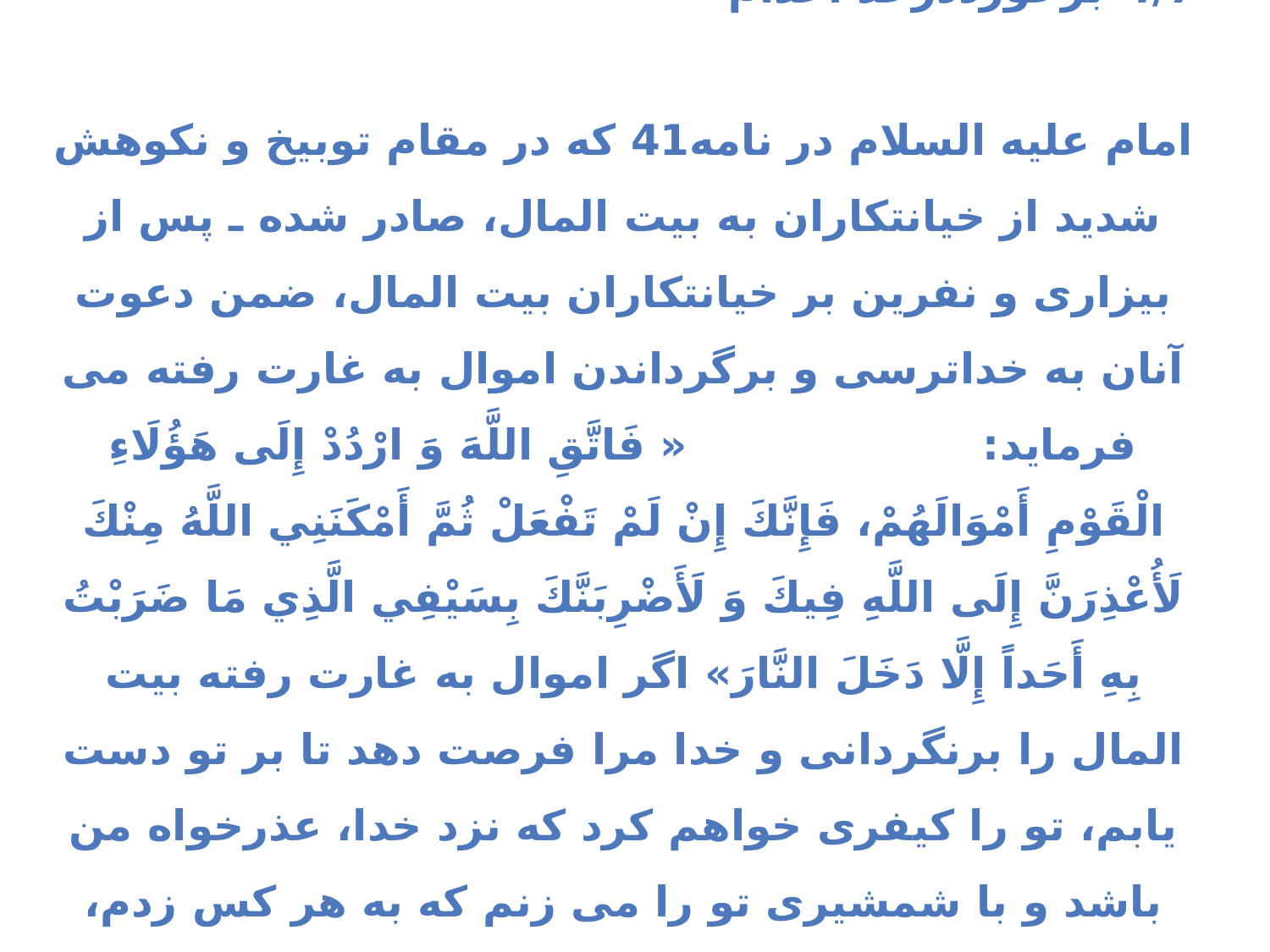

4/7-برخورددرحد اعدام                                                                                                                       امام علیه السلام در نامه41 که در مقام توبیخ و نکوهش شدید از خیانتکاران به بیت المال، صادر شده ـ پس از بیزاری و نفرین بر خیانتکاران بیت المال، ضمن دعوت آنان به خداترسی و برگرداندن اموال به غارت رفته می فرماید:                    « فَاتَّقِ اللَّهَ وَ ارْدُدْ إِلَى هَؤُلَاءِ الْقَوْمِ أَمْوَالَهُمْ، فَإِنَّكَ إِنْ لَمْ تَفْعَلْ ثُمَّ أَمْكَنَنِي اللَّهُ مِنْكَ لَأُعْذِرَنَّ إِلَى اللَّهِ فِيكَ وَ لَأَضْرِبَنَّكَ بِسَيْفِي الَّذِي مَا ضَرَبْتُ بِهِ أَحَداً إِلَّا دَخَلَ النَّارَ» اگر اموال به غارت رفته بیت المال را برنگردانی و خدا مرا فرصت دهد تا بر تو دست یابم، تو را کیفری خواهم کرد که نزد خدا، عذرخواه من باشد و با شمشیری تو را می زنم که به هر کس زدم، وارد دوزخ گشت.